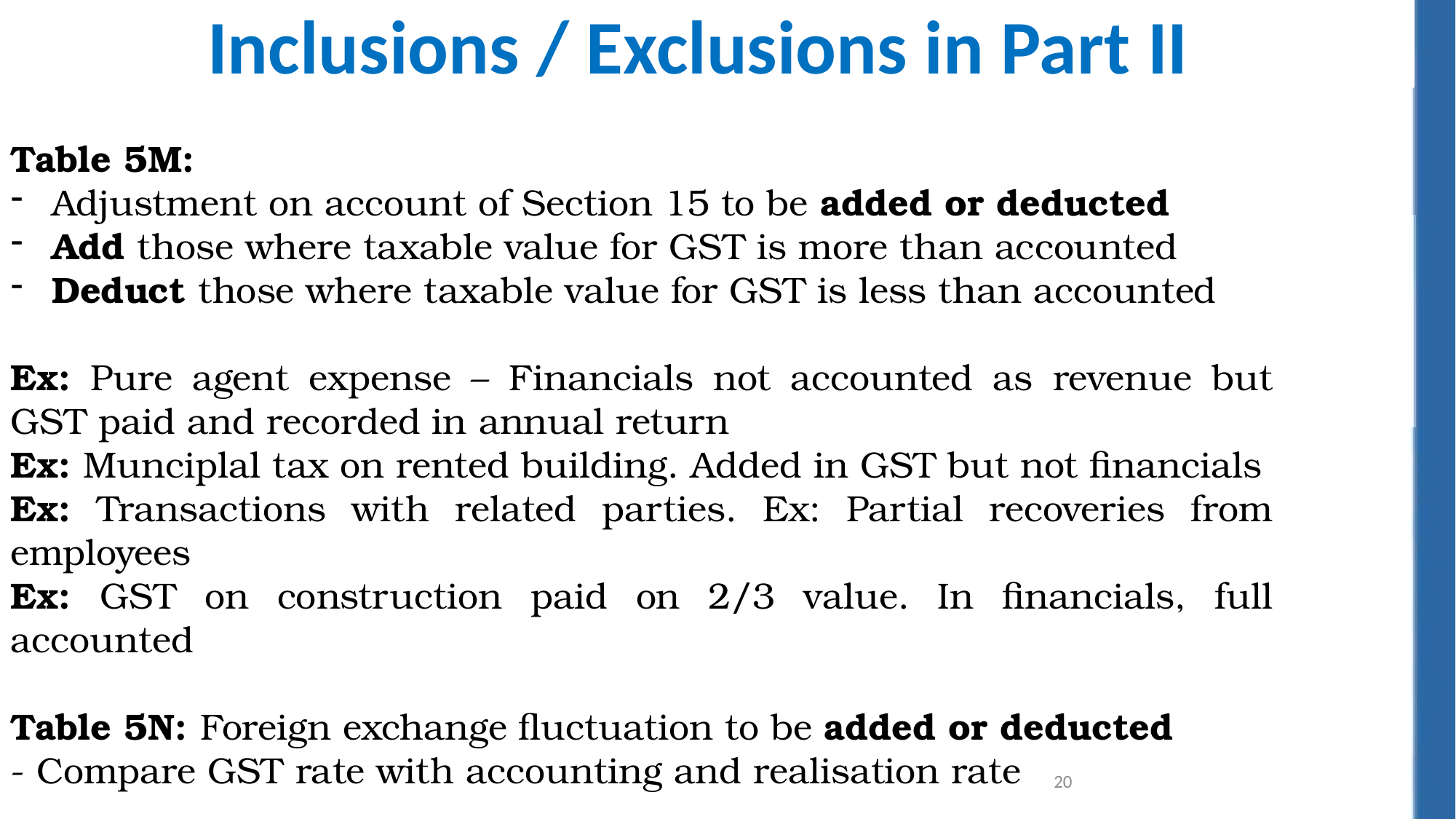

Inclusions / Exclusions in Part II
Table 5M:
Adjustment on account of Section 15 to be added or deducted
Add those where taxable value for GST is more than accounted
Deduct those where taxable value for GST is less than accounted

Ex: Pure agent expense – Financials not accounted as revenue but GST paid and recorded in annual return
Ex: Munciplal tax on rented building. Added in GST but not financials
Ex: Transactions with related parties. Ex: Partial recoveries from employees
Ex: GST on construction paid on 2/3 value. In financials, full accounted

Table 5N: Foreign exchange fluctuation to be added or deducted
- Compare GST rate with accounting and realisation rate
20